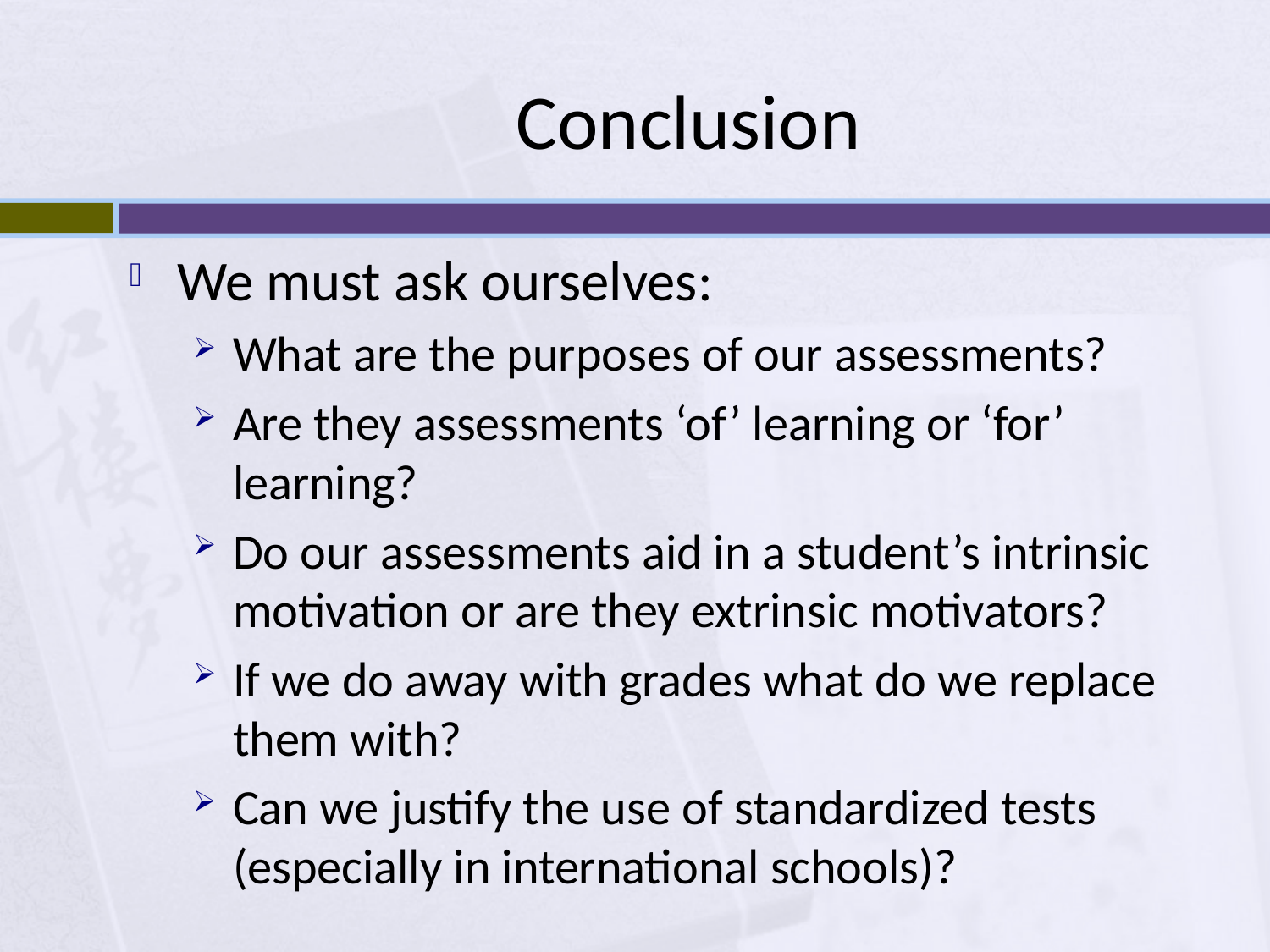

# Conclusion
We must ask ourselves:
What are the purposes of our assessments?
Are they assessments ‘of’ learning or ‘for’ learning?
Do our assessments aid in a student’s intrinsic motivation or are they extrinsic motivators?
If we do away with grades what do we replace them with?
Can we justify the use of standardized tests (especially in international schools)?